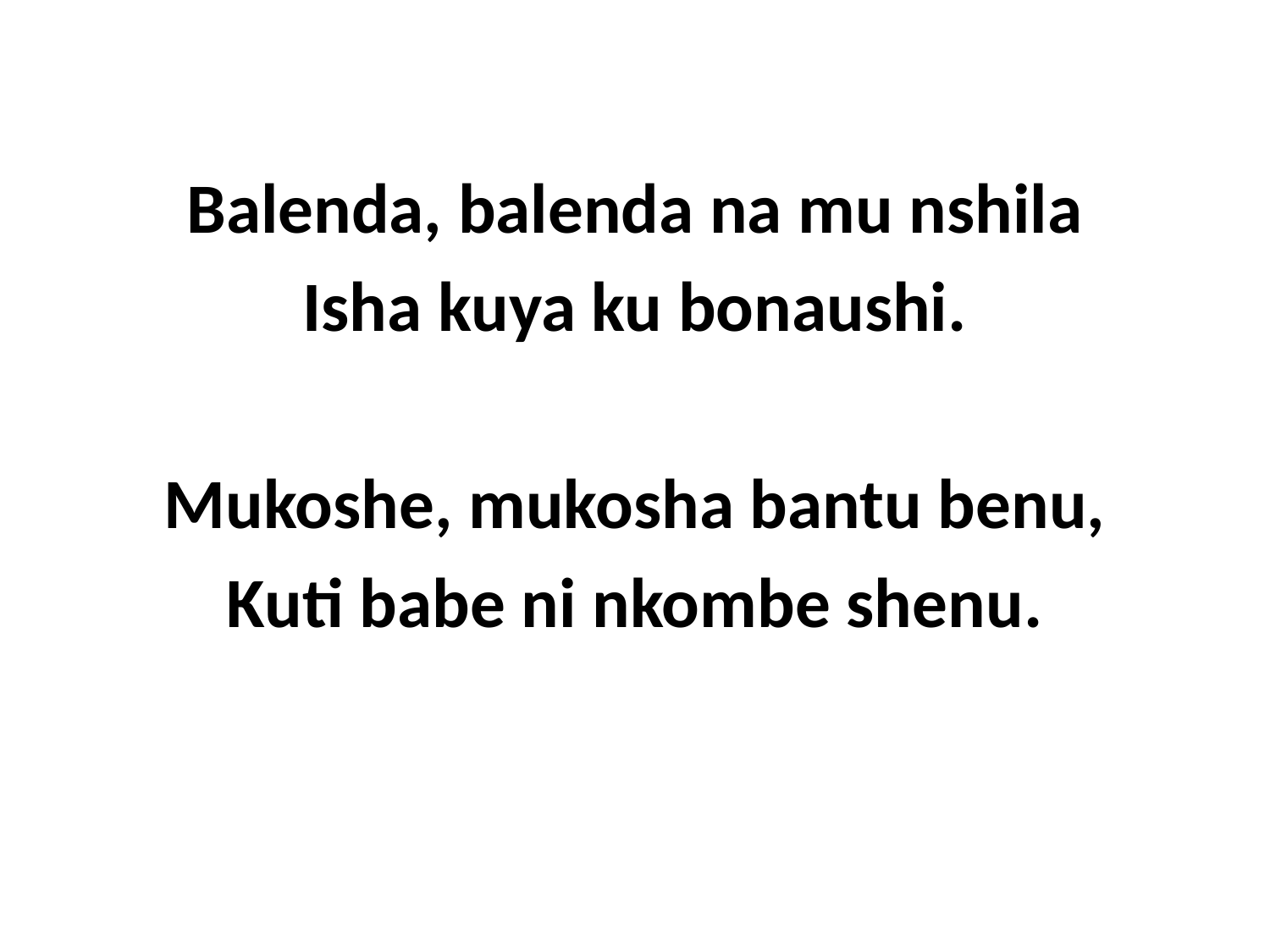

Balenda, balenda na mu nshila
Isha kuya ku bonaushi.

Mukoshe, mukosha bantu benu,
Kuti babe ni nkombe shenu.